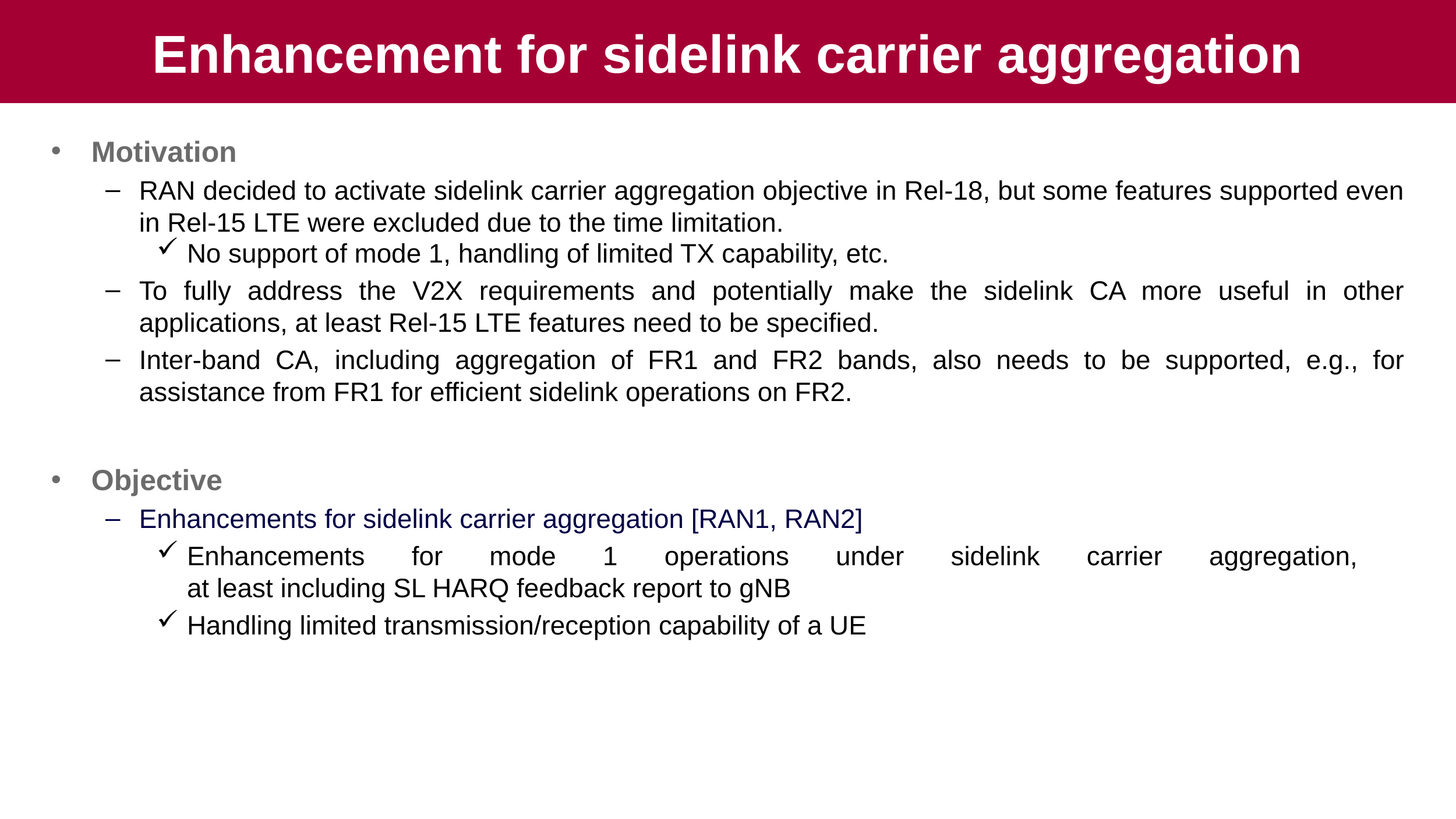

# Enhancement for sidelink carrier aggregation
Motivation
RAN decided to activate sidelink carrier aggregation objective in Rel-18, but some features supported even in Rel-15 LTE were excluded due to the time limitation.
No support of mode 1, handling of limited TX capability, etc.
To fully address the V2X requirements and potentially make the sidelink CA more useful in other applications, at least Rel-15 LTE features need to be specified.
Inter-band CA, including aggregation of FR1 and FR2 bands, also needs to be supported, e.g., for assistance from FR1 for efficient sidelink operations on FR2.

Objective
Enhancements for sidelink carrier aggregation [RAN1, RAN2]
Enhancements for mode 1 operations under sidelink carrier aggregation,
at least including SL HARQ feedback report to gNB
Handling limited transmission/reception capability of a UE